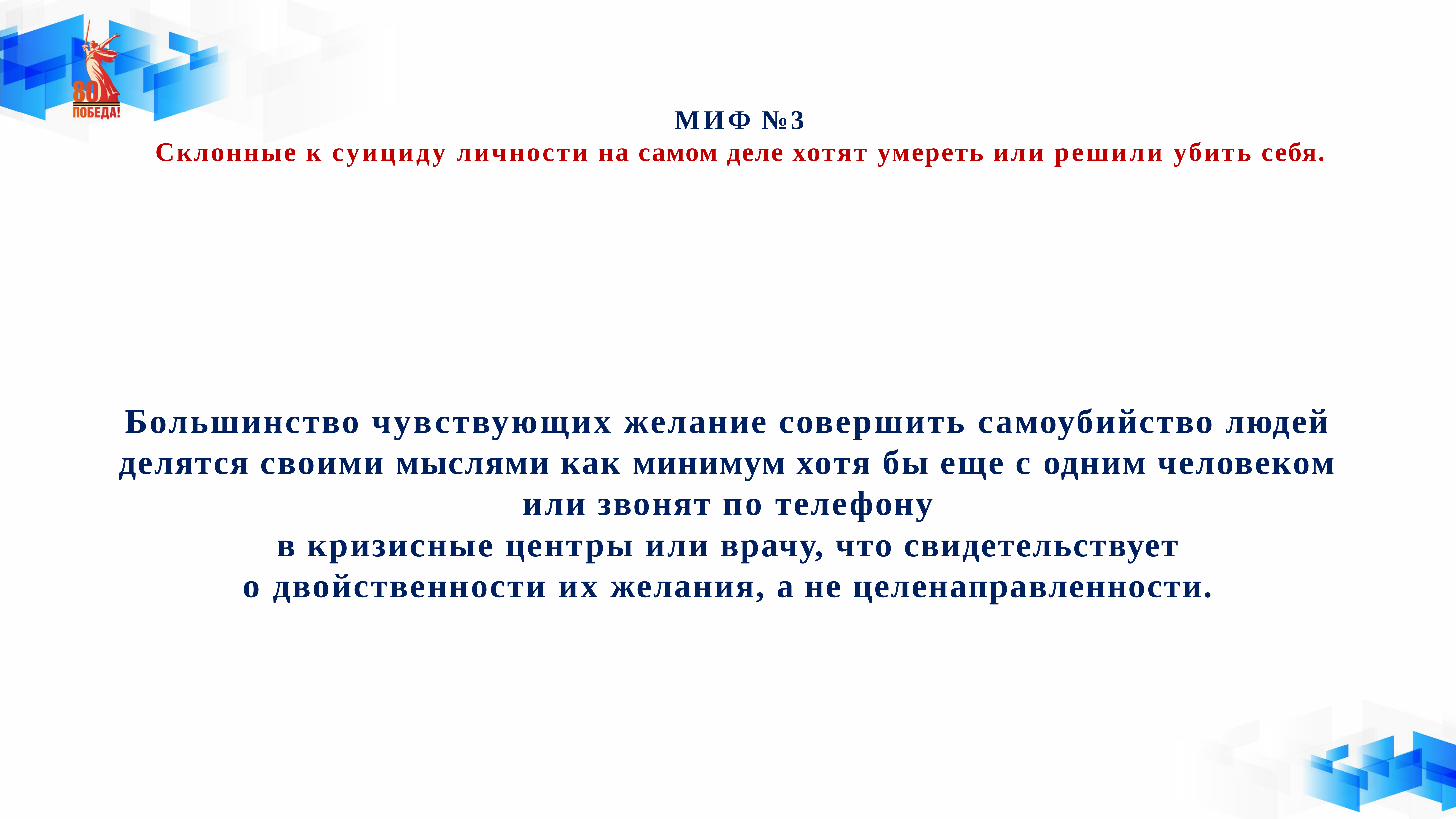

# МИФ №3 Склонные к суициду личности на самом деле хотят умереть или решили убить себя.
Большинство чувствующих желание совершить самоубийство людей делятся своими мыслями как минимум хотя бы еще с одним человеком или звонят по телефону
в кризисные центры или врачу, что свидетельствует
о двойственности их желания, а не целенаправленности.